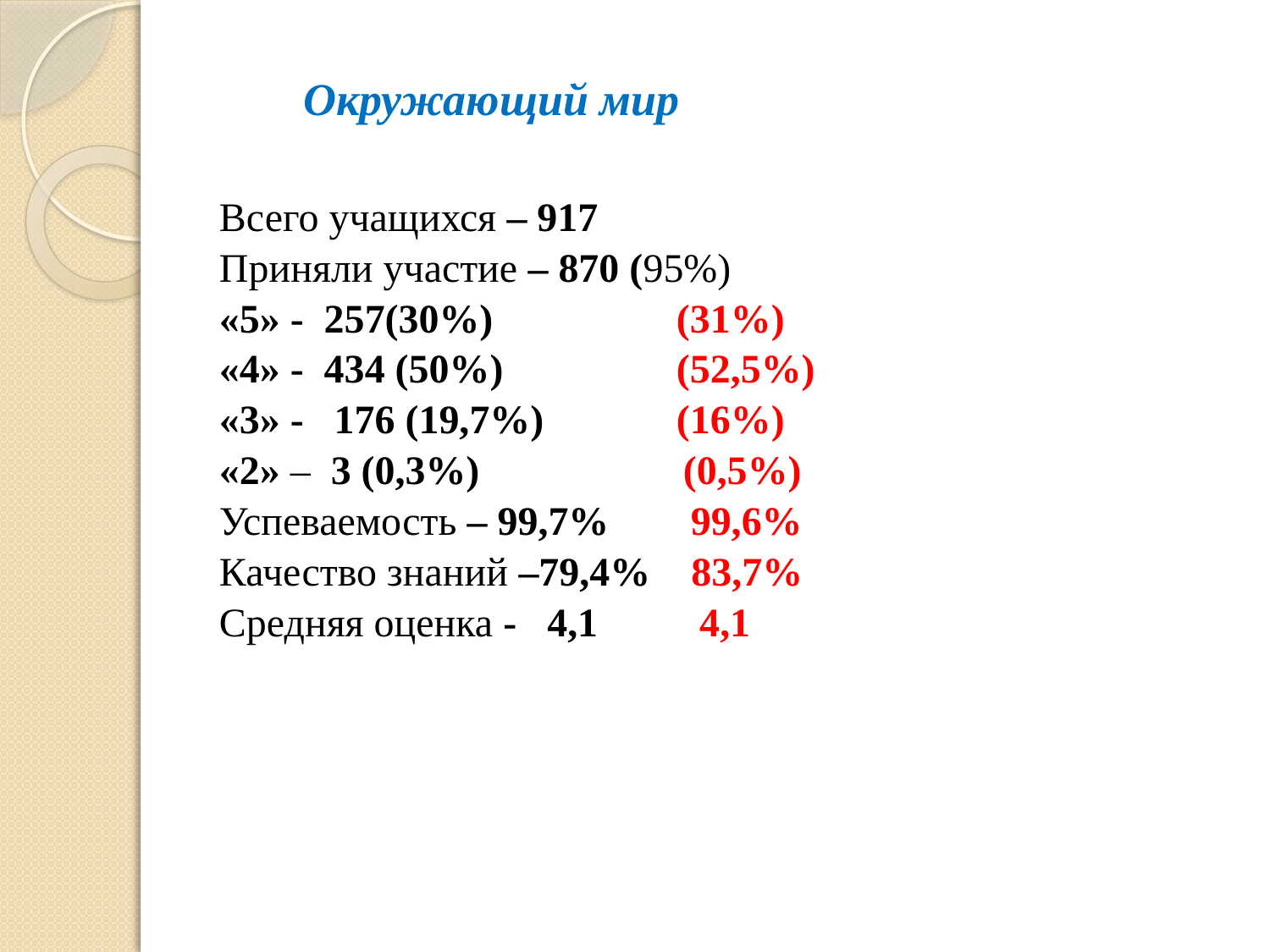

Окружающий мир

Всего учащихся – 917
Приняли участие – 870 (95%)
«5» -  257(30%)                  (31%)
«4» -  434 (50%)                 (52,5%)
«3» -   176 (19,7%)             (16%)
«2» –  3 (0,3%)                    (0,5%)
Успеваемость – 99,7%        99,6%
Качество знаний –79,4%    83,7%
Средняя оценка -   4,1          4,1
#